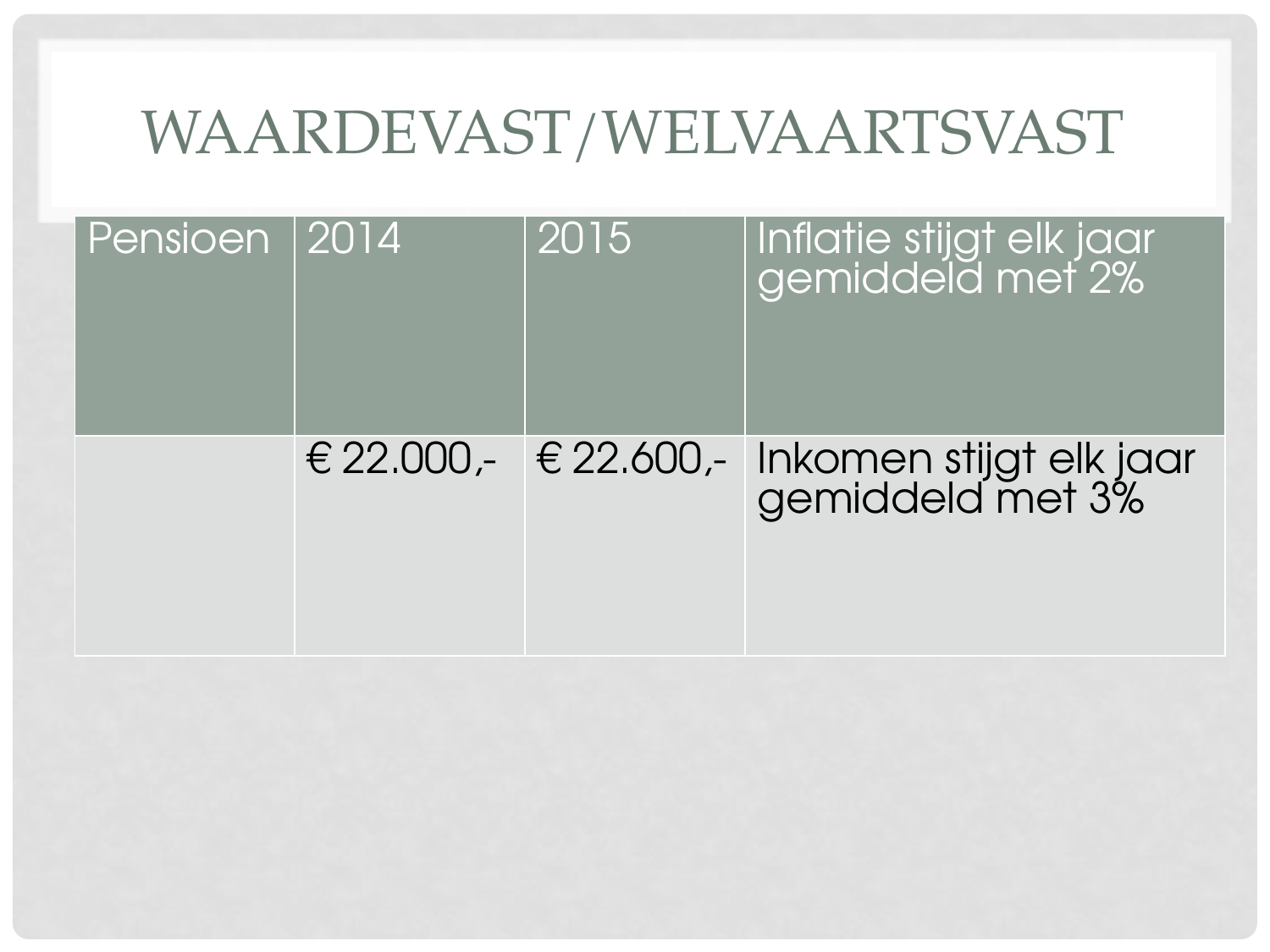

# Waardevast/welvaartsvast
| Pensioen | 2014 | 2015 | Inflatie stijgt elk jaar gemiddeld met 2% |
| --- | --- | --- | --- |
|  | € 22.000,- | € 22.600,- | Inkomen stijgt elk jaar gemiddeld met 3% |